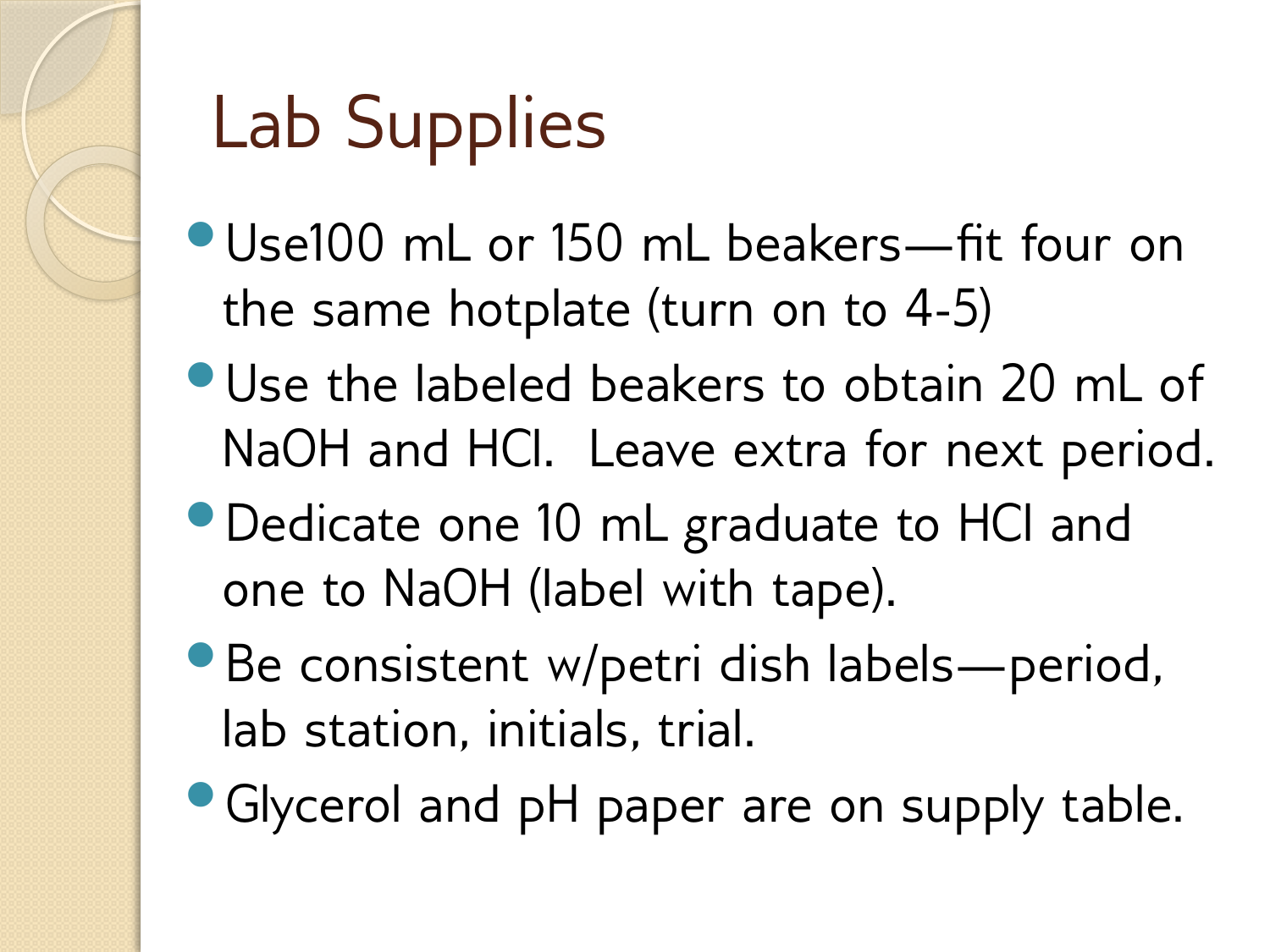

# Lab Supplies
Use100 mL or 150 mL beakers—fit four on the same hotplate (turn on to 4-5)
Use the labeled beakers to obtain 20 mL of NaOH and HCl.  Leave extra for next period.
Dedicate one 10 mL graduate to HCl and one to NaOH (label with tape).
Be consistent w/petri dish labels—period, lab station, initials, trial.
Glycerol and pH paper are on supply table.